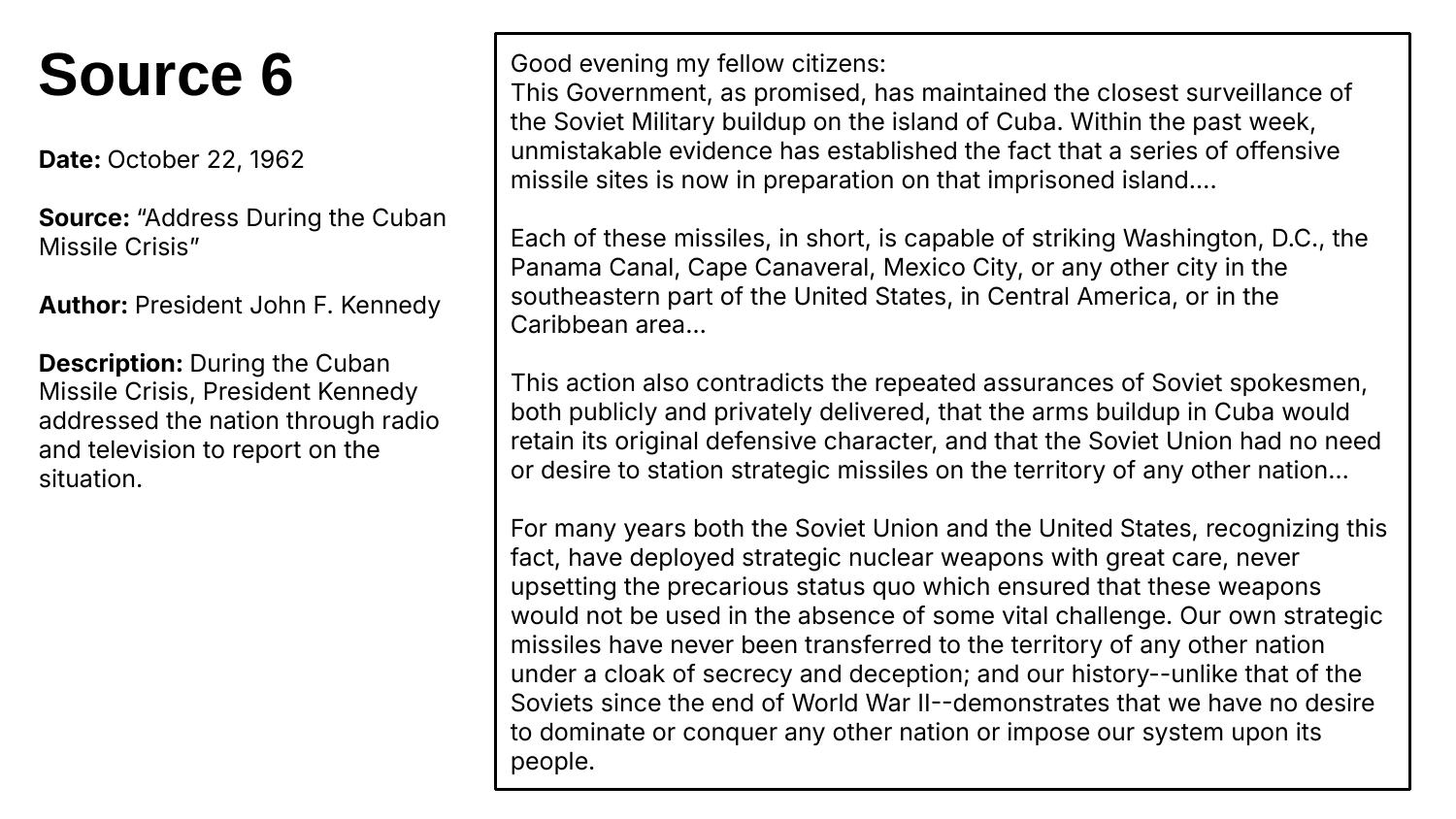

Source 6

Date: October 22, 1962

Source: “Address During the Cuban Missile Crisis”

Author: President John F. Kennedy

Description: During the Cuban Missile Crisis, President Kennedy addressed the nation through radio and television to report on the situation.
Good evening my fellow citizens:
This Government, as promised, has maintained the closest surveillance of the Soviet Military buildup on the island of Cuba. Within the past week, unmistakable evidence has established the fact that a series of offensive missile sites is now in preparation on that imprisoned island….

Each of these missiles, in short, is capable of striking Washington, D.C., the Panama Canal, Cape Canaveral, Mexico City, or any other city in the southeastern part of the United States, in Central America, or in the Caribbean area…

This action also contradicts the repeated assurances of Soviet spokesmen, both publicly and privately delivered, that the arms buildup in Cuba would retain its original defensive character, and that the Soviet Union had no need or desire to station strategic missiles on the territory of any other nation…

For many years both the Soviet Union and the United States, recognizing this fact, have deployed strategic nuclear weapons with great care, never upsetting the precarious status quo which ensured that these weapons would not be used in the absence of some vital challenge. Our own strategic missiles have never been transferred to the territory of any other nation under a cloak of secrecy and deception; and our history--unlike that of the Soviets since the end of World War II--demonstrates that we have no desire to dominate or conquer any other nation or impose our system upon its people.